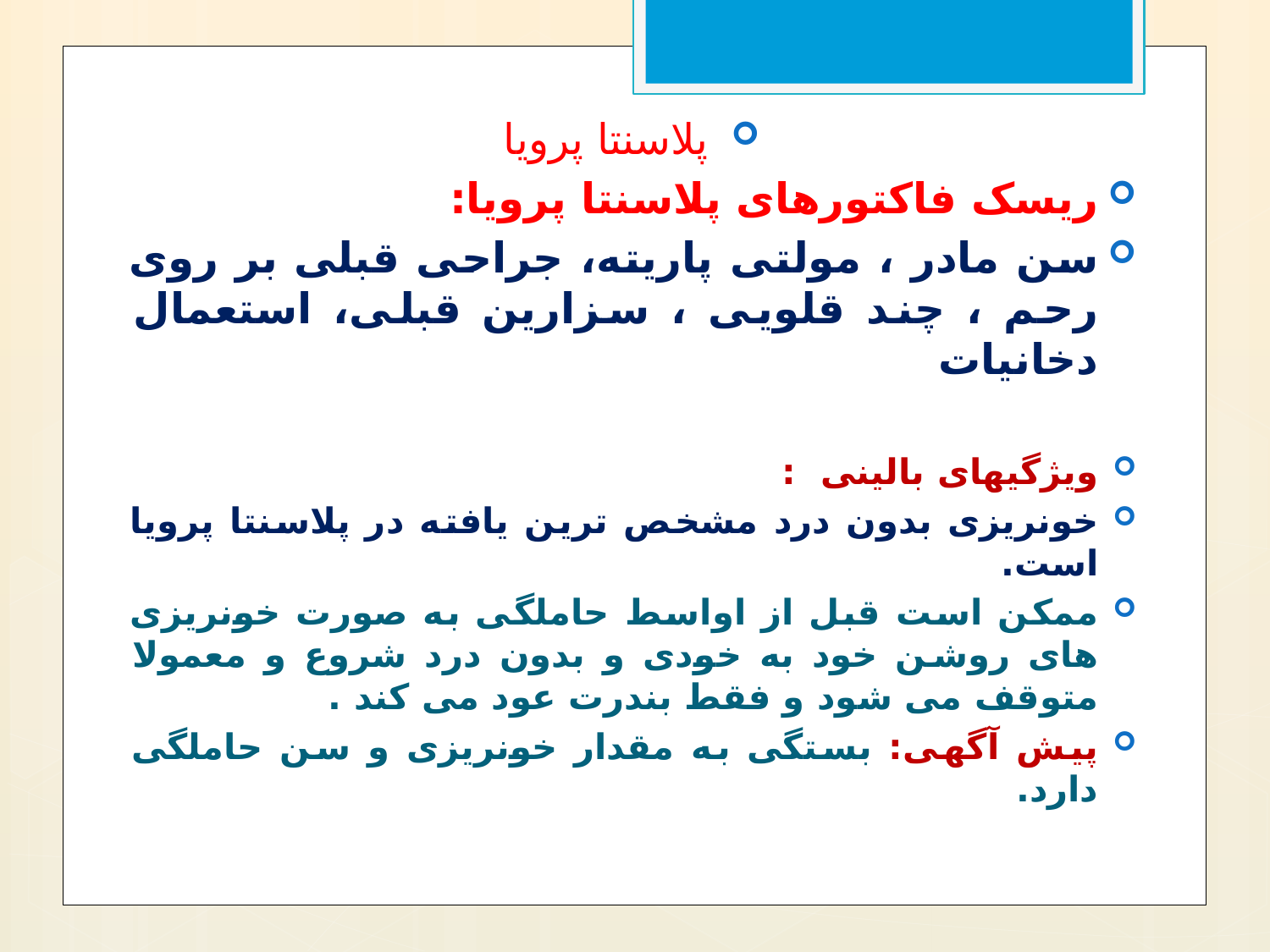

پلاسنتا پرویا
ریسک فاکتورهای پلاسنتا پرویا:
سن مادر ، مولتی پاریته، جراحی قبلی بر روی رحم ، چند قلویی ، سزارین قبلی، استعمال دخانیات

ویژگیهای بالینی  :
خونریزی بدون درد مشخص ترین یافته در پلاسنتا پرویا است.
ممکن است قبل از اواسط حاملگی به صورت خونریزی های روشن خود به خودی و بدون درد شروع و معمولا متوقف می شود و فقط بندرت عود می کند .
پیش آگهی: بستگی به مقدار خونریزی و سن حاملگی دارد.